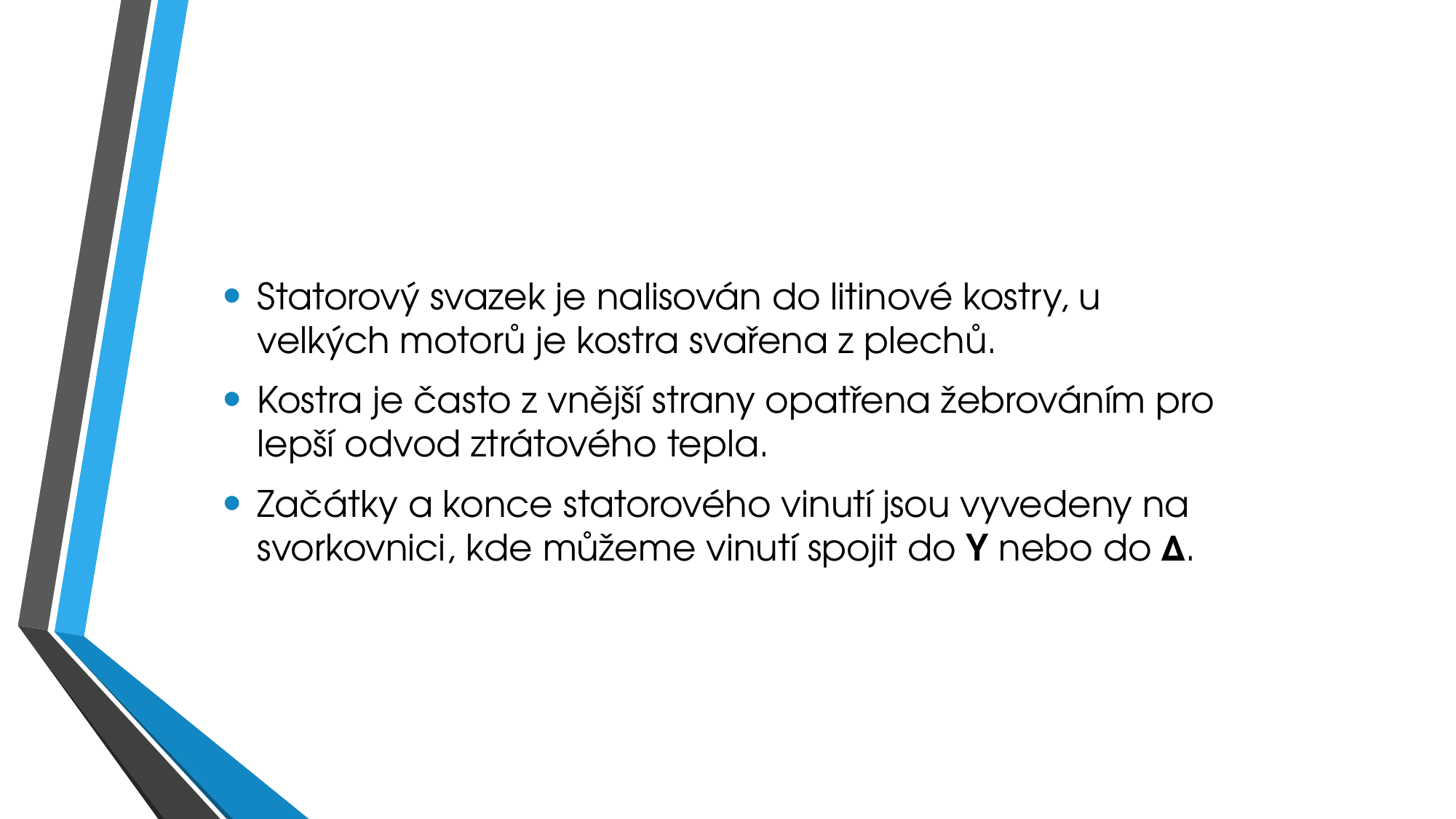

Statorový svazek je nalisován do litinové kostry, u velkých motorů je kostra svařena z plechů.
Kostra je často z vnější strany opatřena žebrováním pro lepší odvod ztrátového tepla.
Začátky a konce statorového vinutí jsou vyvedeny na svorkovnici, kde můžeme vinutí spojit do Y nebo do Δ.